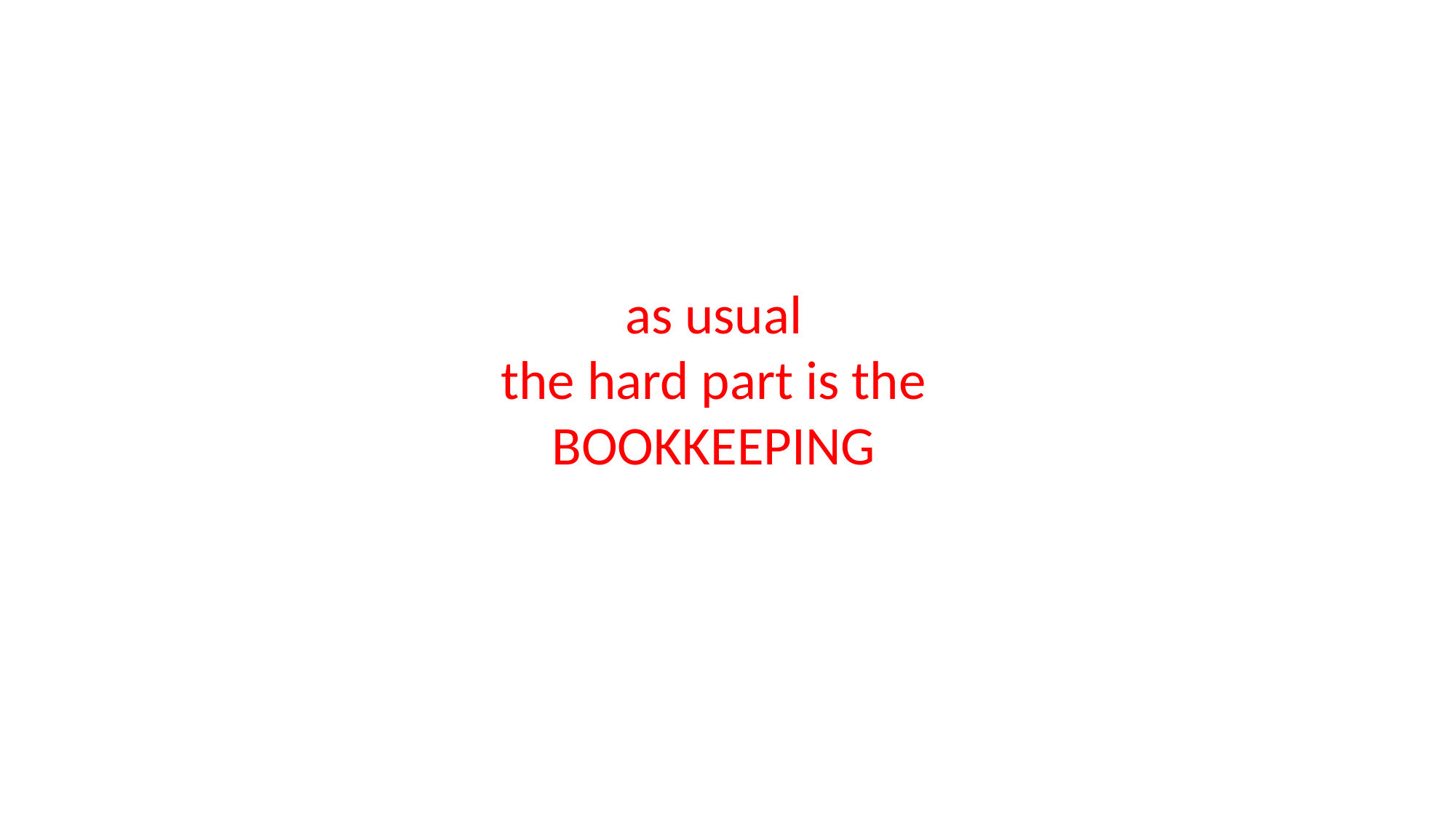

as usual
the hard part is the
BOOKKEEPING